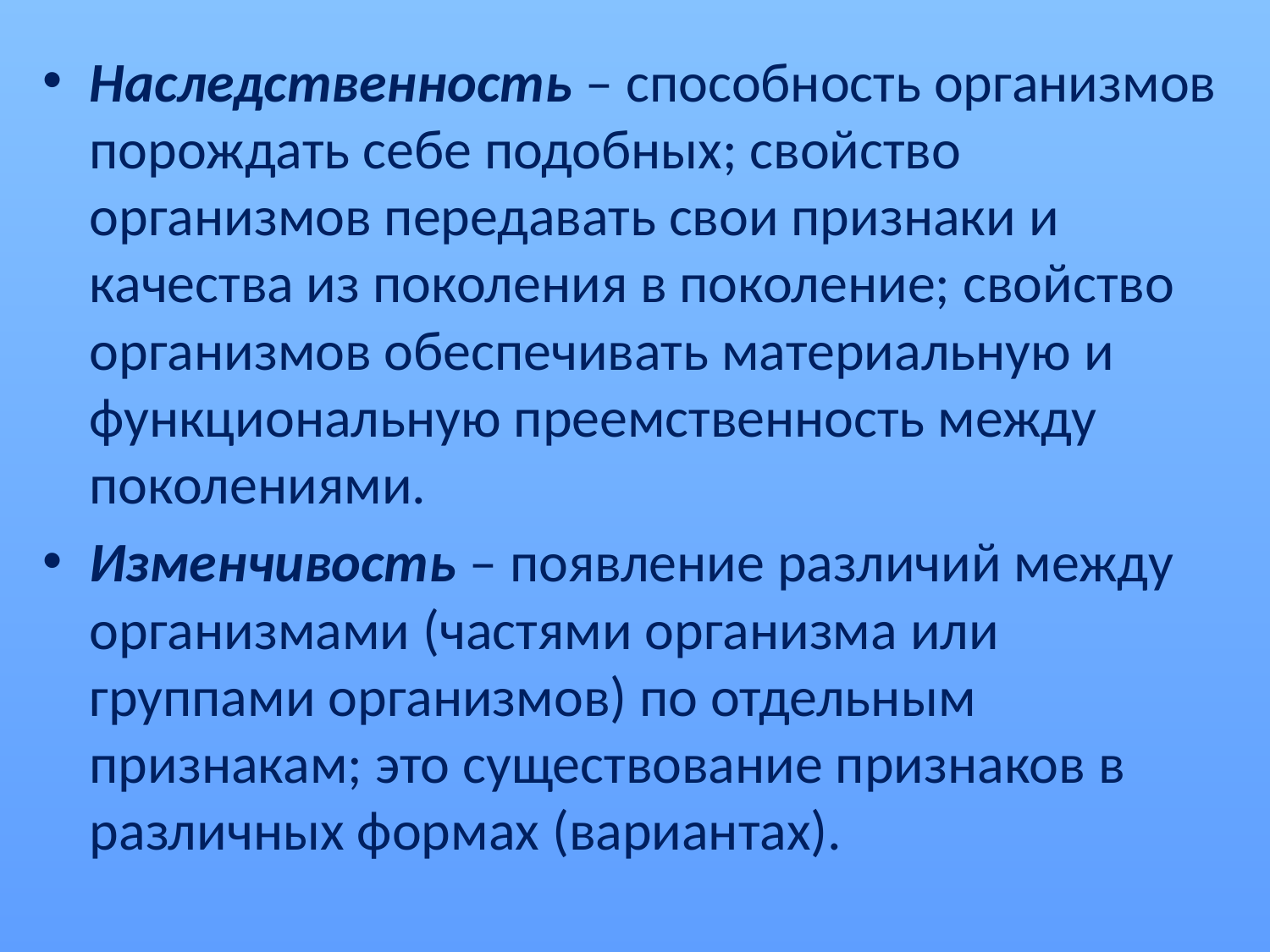

Наследственность – способность организмов порождать себе подобных; свойство организмов передавать свои признаки и качества из поколения в поколение; свойство организмов обеспечивать материальную и функциональную преемственность между поколениями.
Изменчивость – появление различий между организмами (частями организма или группами организмов) по отдельным признакам; это существование признаков в различных формах (вариантах).